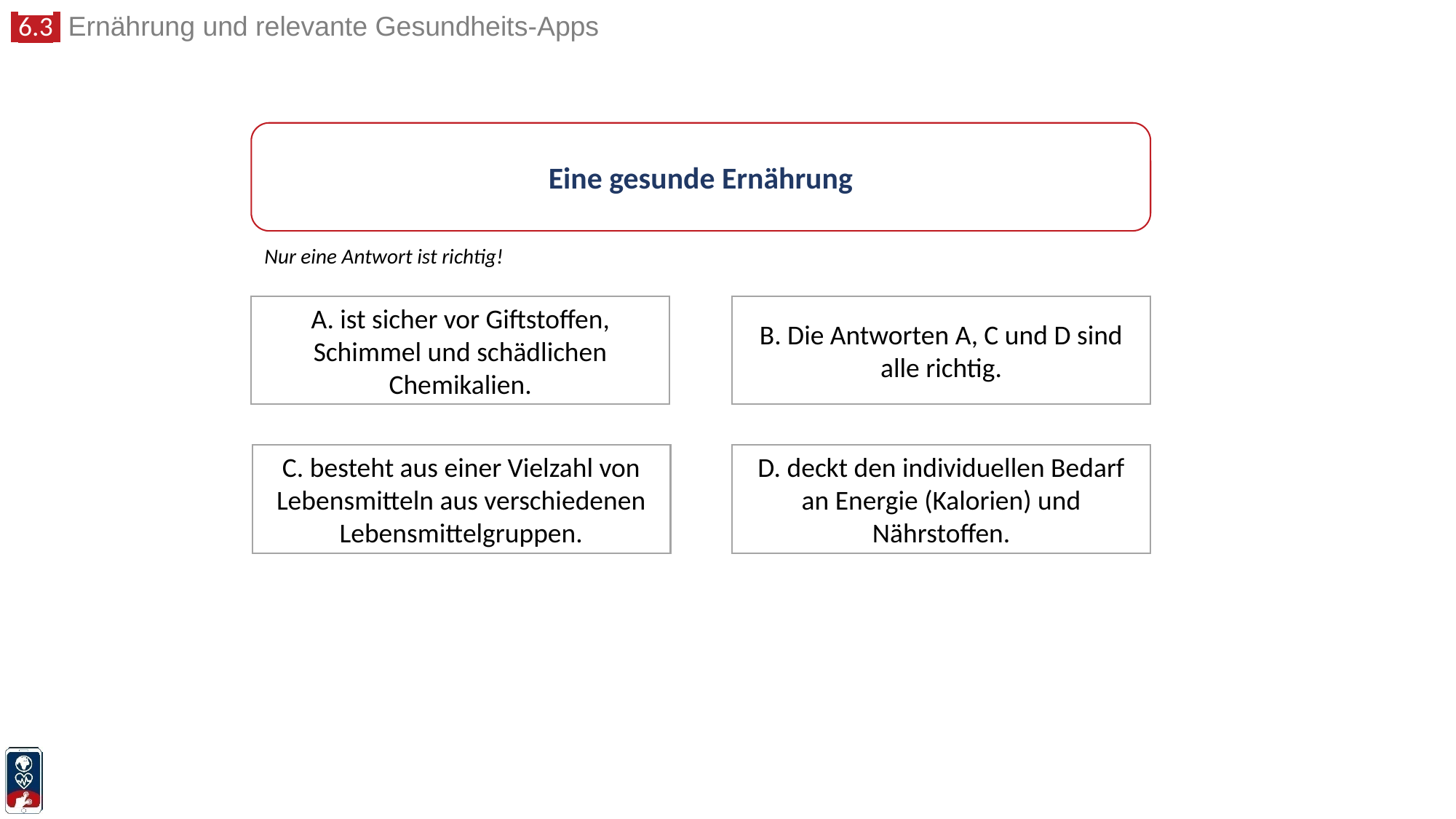

Eine gesunde Ernährung
Nur eine Antwort ist richtig!
A. ist sicher vor Giftstoffen, Schimmel und schädlichen Chemikalien.
B. Die Antworten A, C und D sind alle richtig.
C. besteht aus einer Vielzahl von Lebensmitteln aus verschiedenen Lebensmittelgruppen.
D. deckt den individuellen Bedarf an Energie (Kalorien) und Nährstoffen.